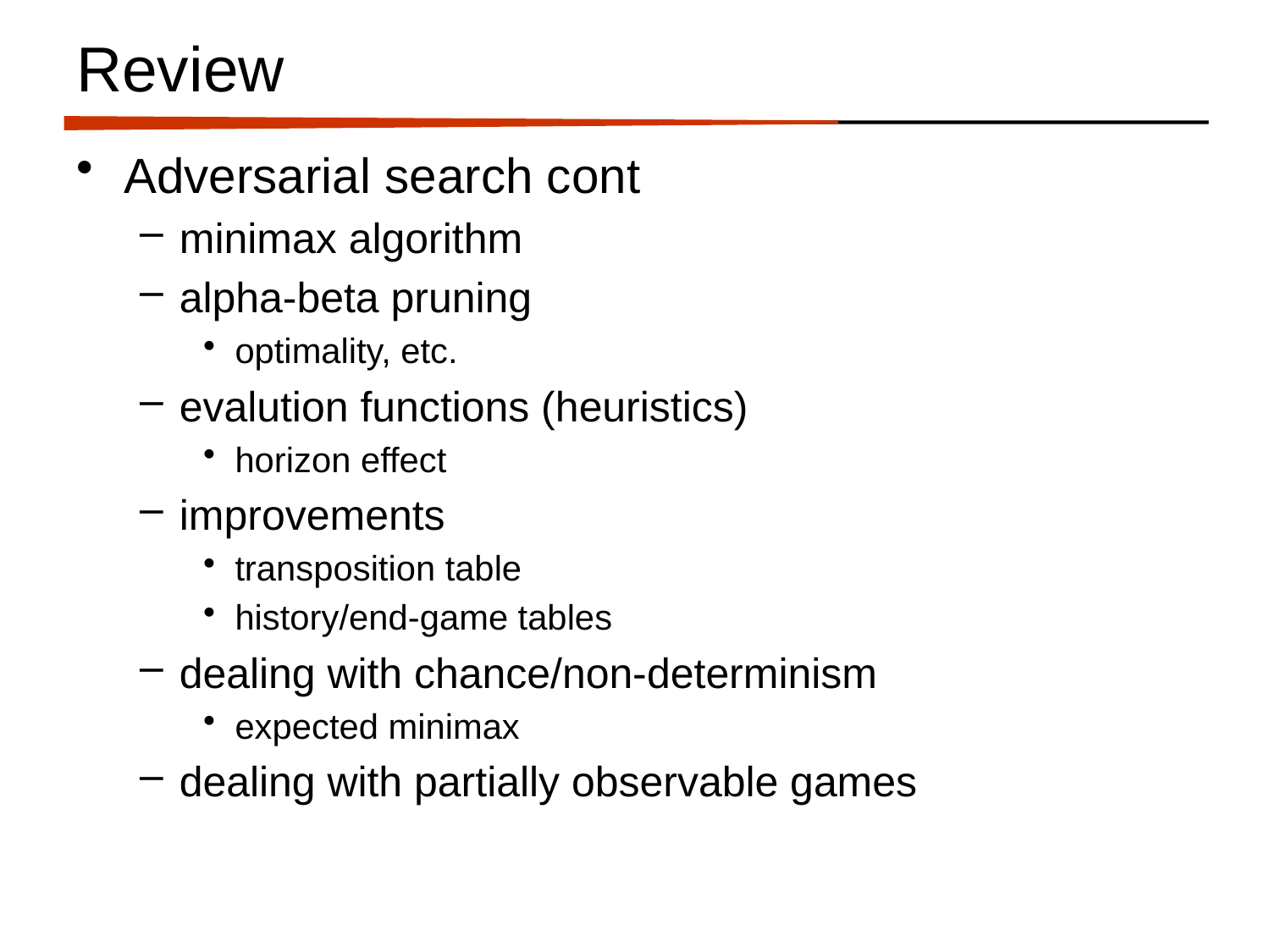

# Review
Adversarial search cont
minimax algorithm
alpha-beta pruning
optimality, etc.
evalution functions (heuristics)
horizon effect
improvements
transposition table
history/end-game tables
dealing with chance/non-determinism
expected minimax
dealing with partially observable games